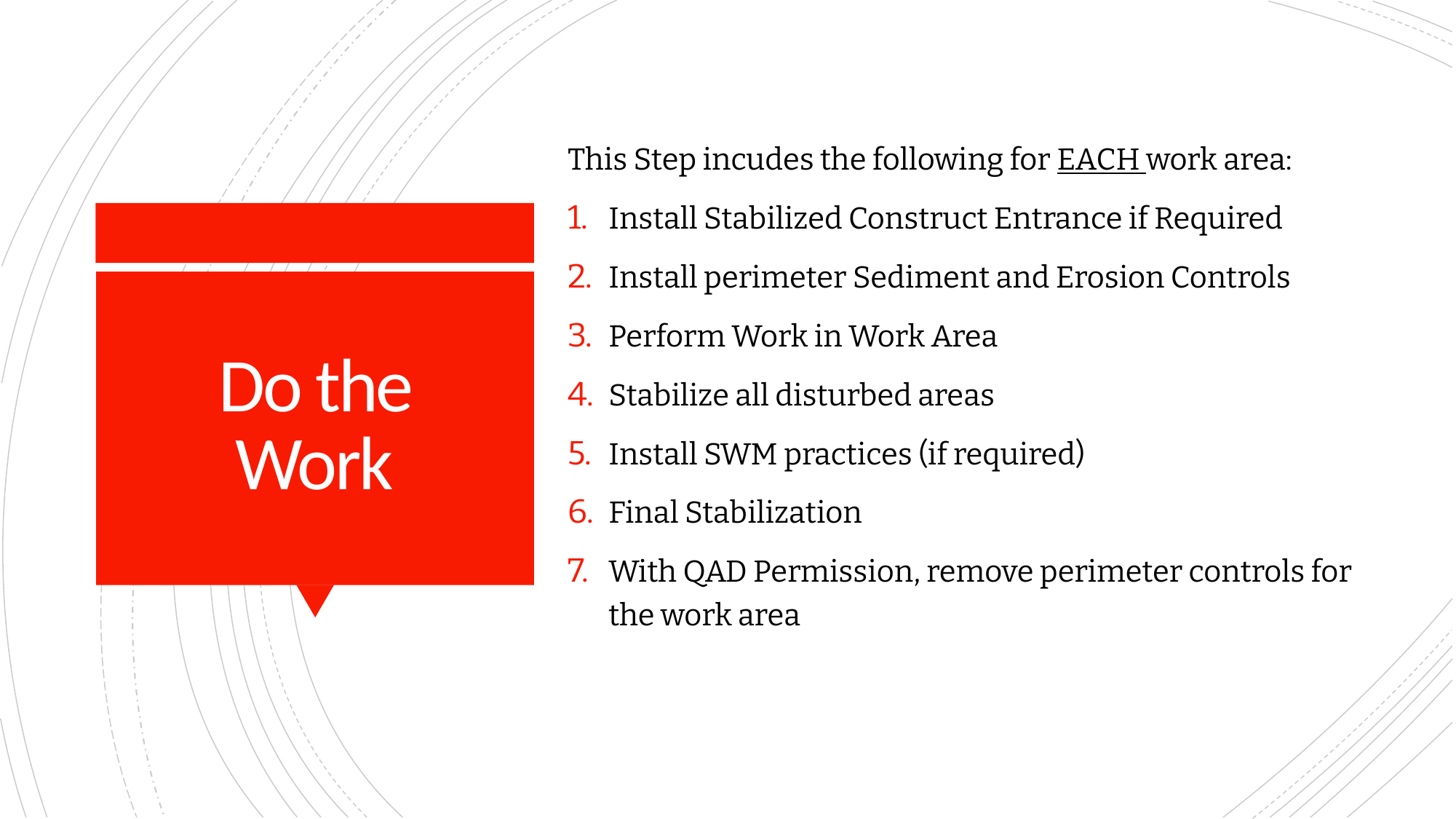

This Step incudes the following for EACH work area:
Install Stabilized Construct Entrance if Required
Install perimeter Sediment and Erosion Controls
Perform Work in Work Area
Stabilize all disturbed areas
Install SWM practices (if required)
Final Stabilization
With QAD Permission, remove perimeter controls for the work area

# Do the Work